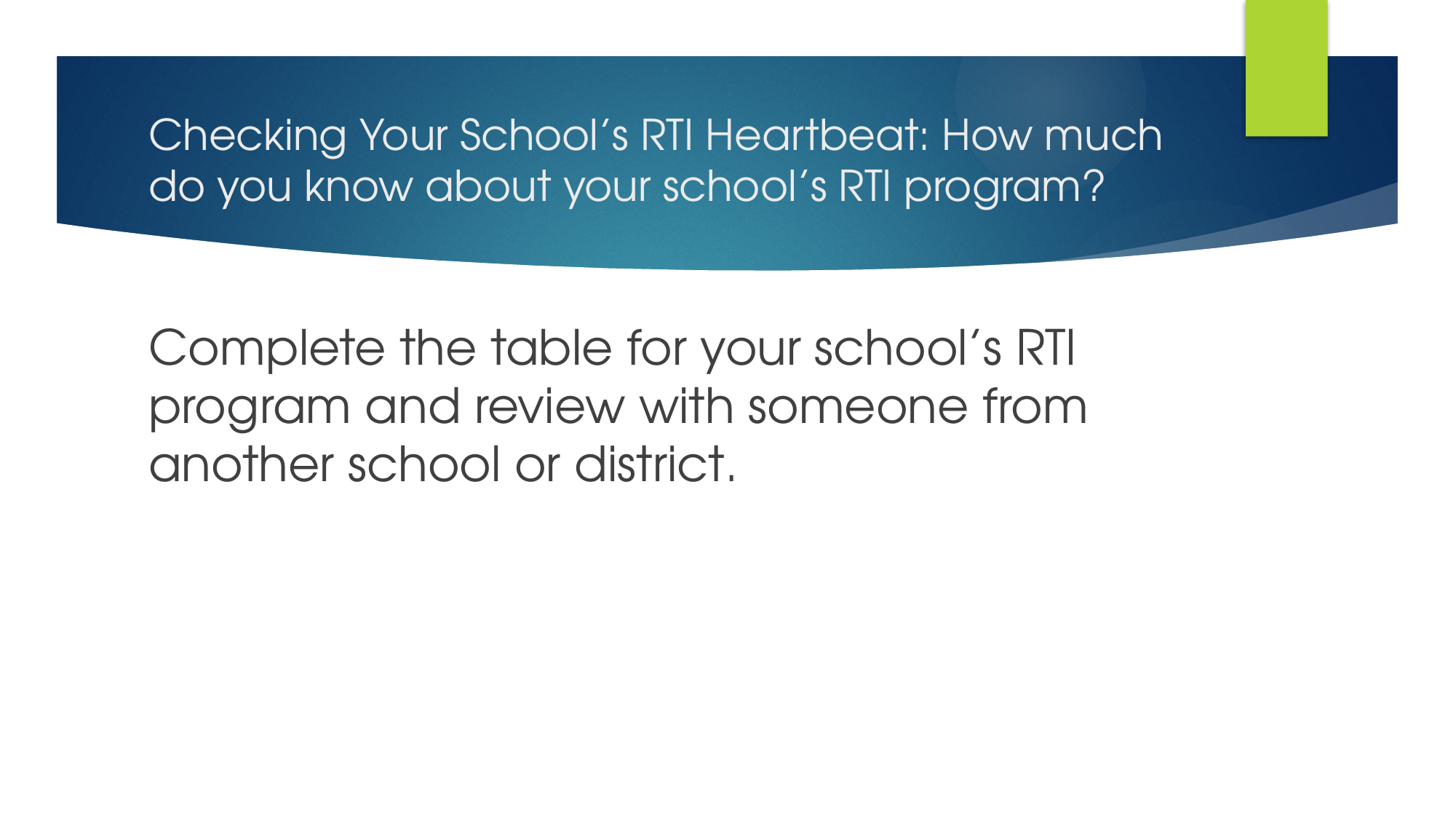

# Checking Your School’s RTI Heartbeat: How much do you know about your school’s RTI program?
Complete the table for your school’s RTI program and review with someone from another school or district.